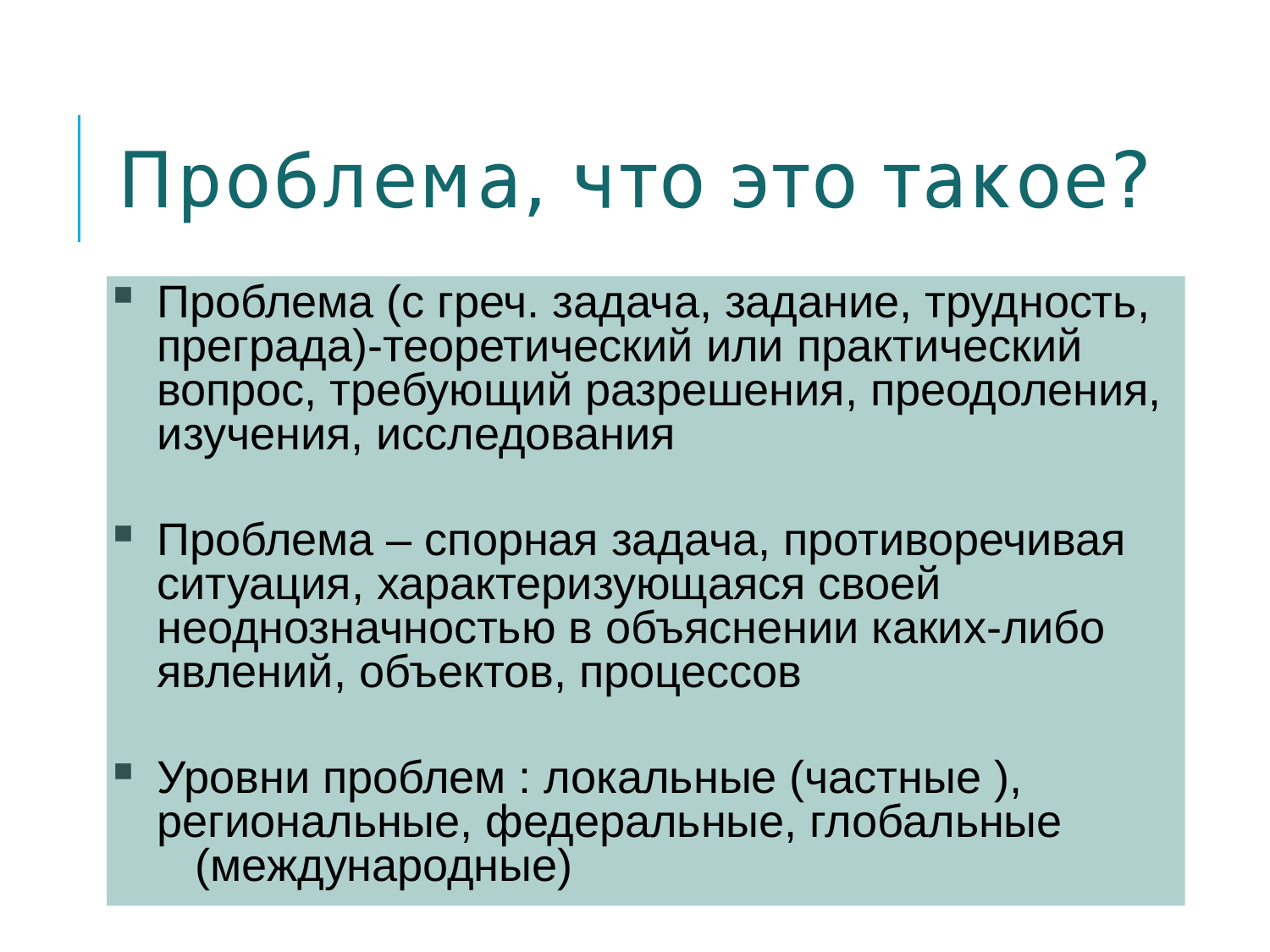

# Проблема, что это такое?
Проблема (с греч. задача, задание, трудность, преграда)-теоретический или практический вопрос, требующий разрешения, преодоления, изучения, исследования

Проблема – спорная задача, противоречивая ситуация, характеризующаяся своей неоднозначностью в объяснении каких-либо явлений, объектов, процессов

Уровни проблем : локальные (частные ), региональные, федеральные, глобальные             (международные)